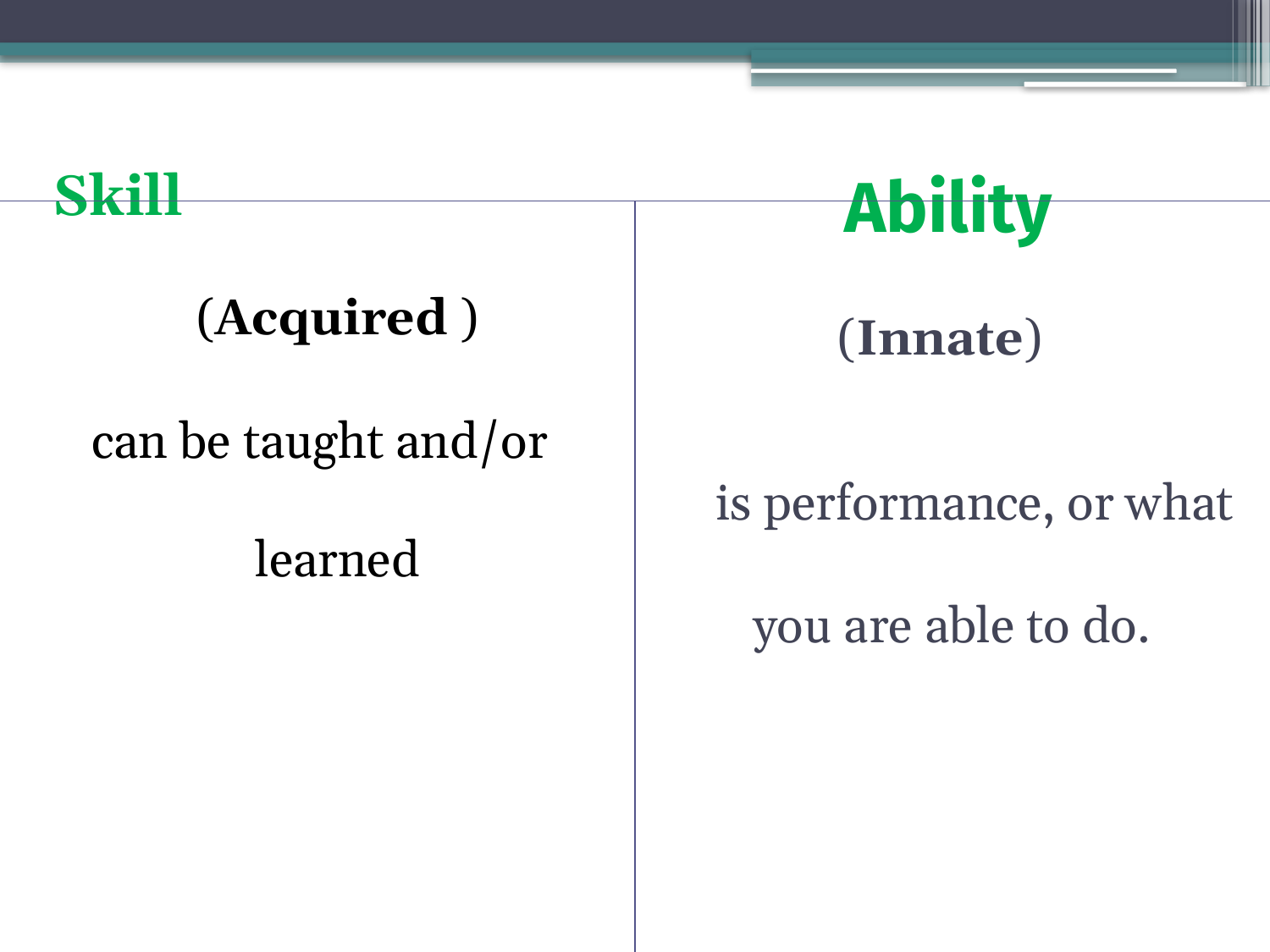

Skill                                   (Acquired )
can be taught and/or learned

# Ability (Innate) is performance, or what you are able to do.